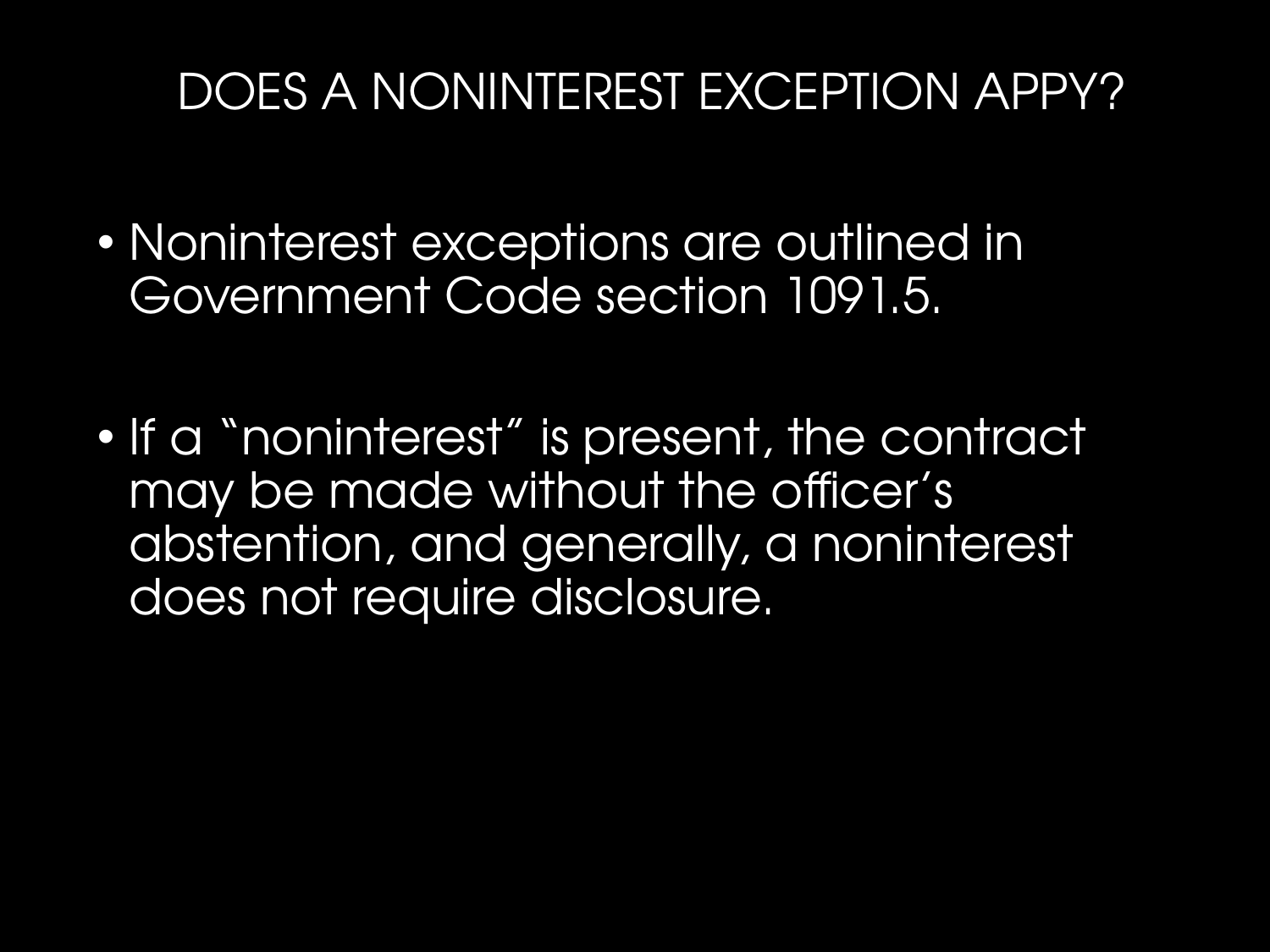

# Does a Noninterest Exception Appy?
Noninterest exceptions are outlined in Government Code section 1091.5.

If a “noninterest” is present, the contract may be made without the officer’s abstention, and generally, a noninterest does not require disclosure.